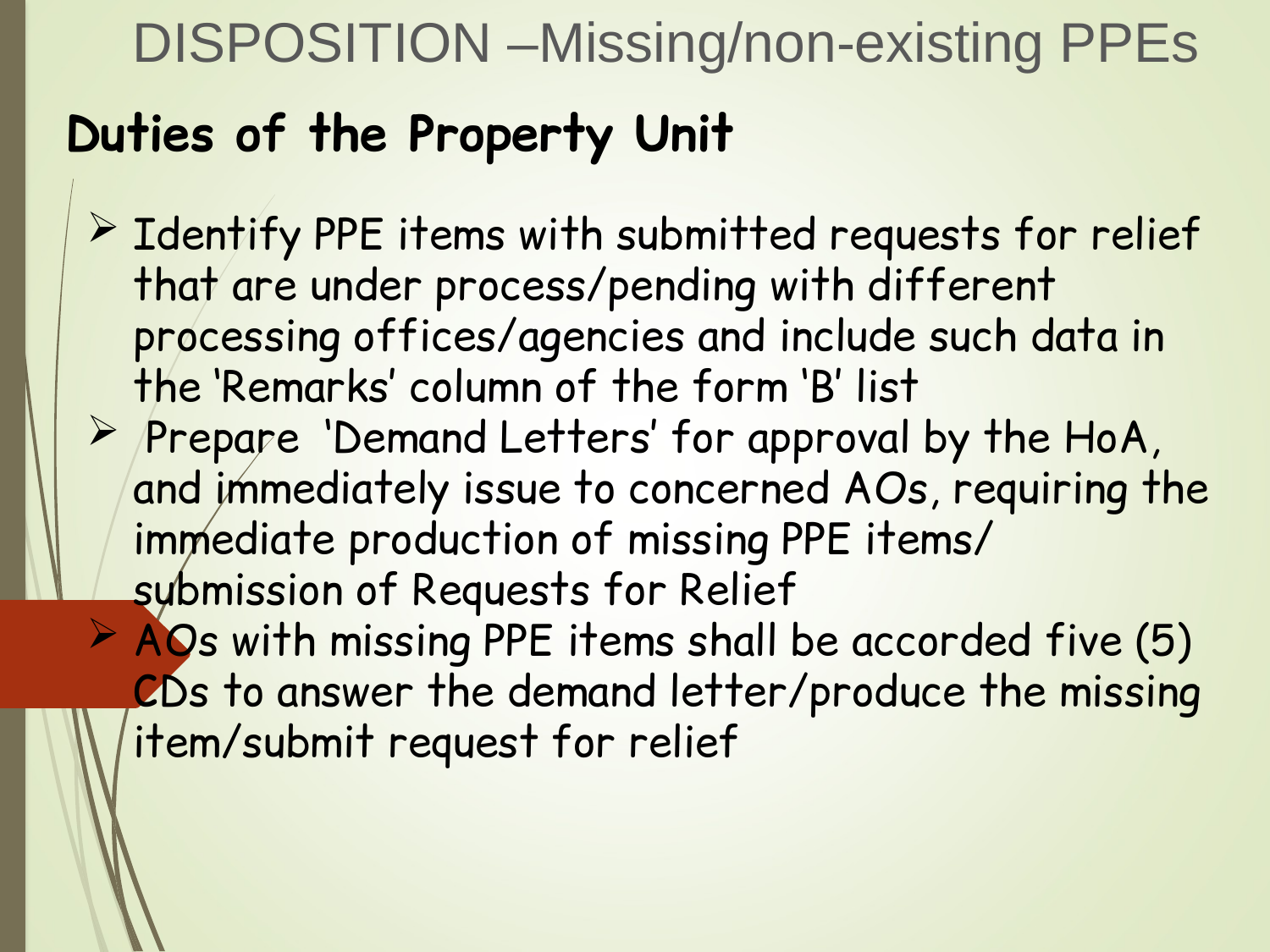

DISPOSITION –Missing/non-existing PPEs
Duties of the Property Unit
Identify PPE items with submitted requests for relief that are under process/pending with different processing offices/agencies and include such data in the ‘Remarks’ column of the form ‘B’ list
 Prepare  ‘Demand Letters’ for approval by the HoA, and immediately issue to concerned AOs, requiring the immediate production of missing PPE items/ submission of Requests for Relief
AOs with missing PPE items shall be accorded five (5) CDs to answer the demand letter/produce the missing item/submit request for relief